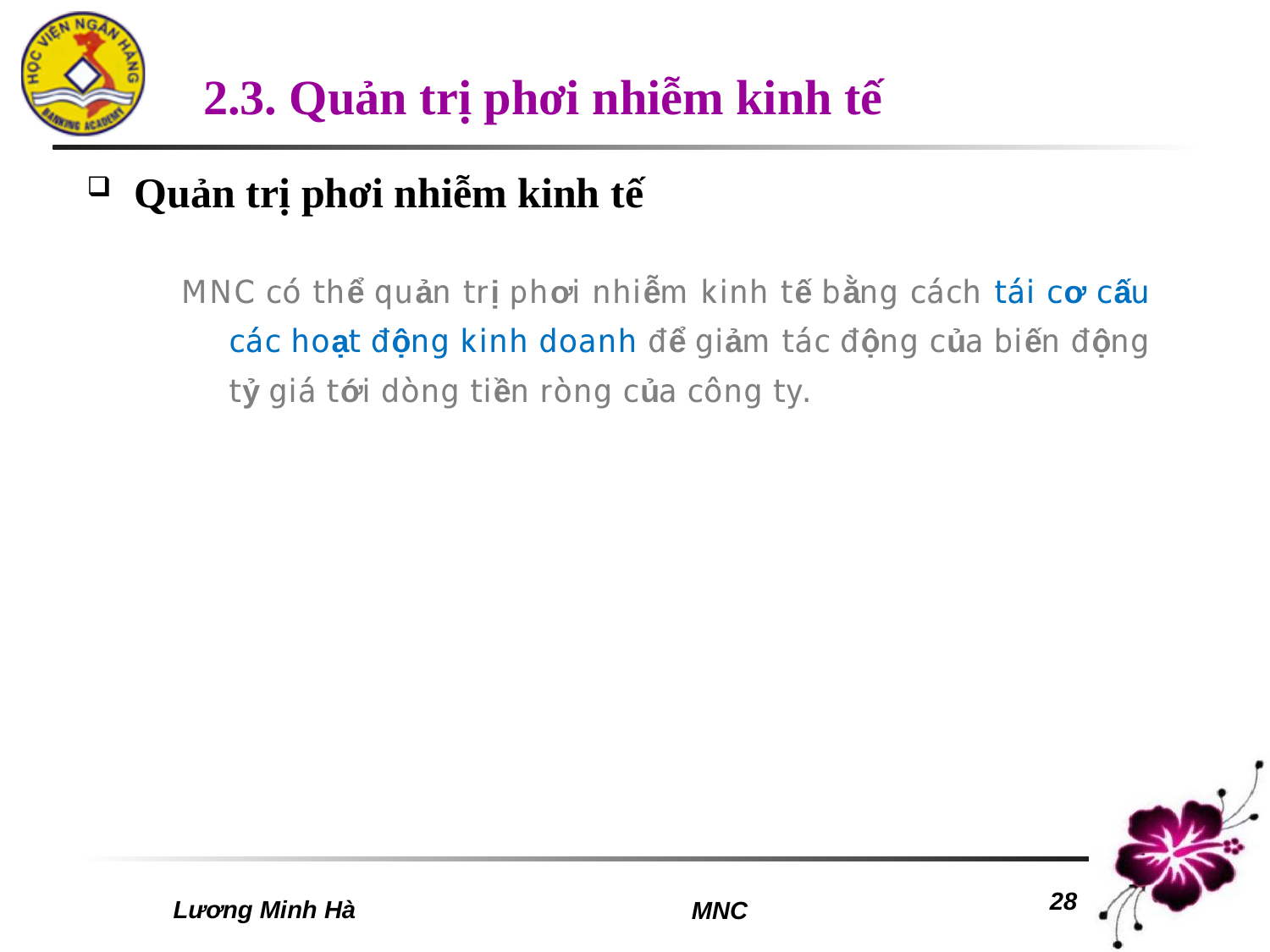

# 2.3. Quản trị phơi nhiễm kinh tế
Quản trị phơi nhiễm kinh tế
MNC có thể quản trị phơi nhiễm kinh tế bằng cách tái cơ cấu các hoạt động kinh doanh để giảm tác động của biến động tỷ giá tới dòng tiền ròng của công ty.
Lương Minh Hà